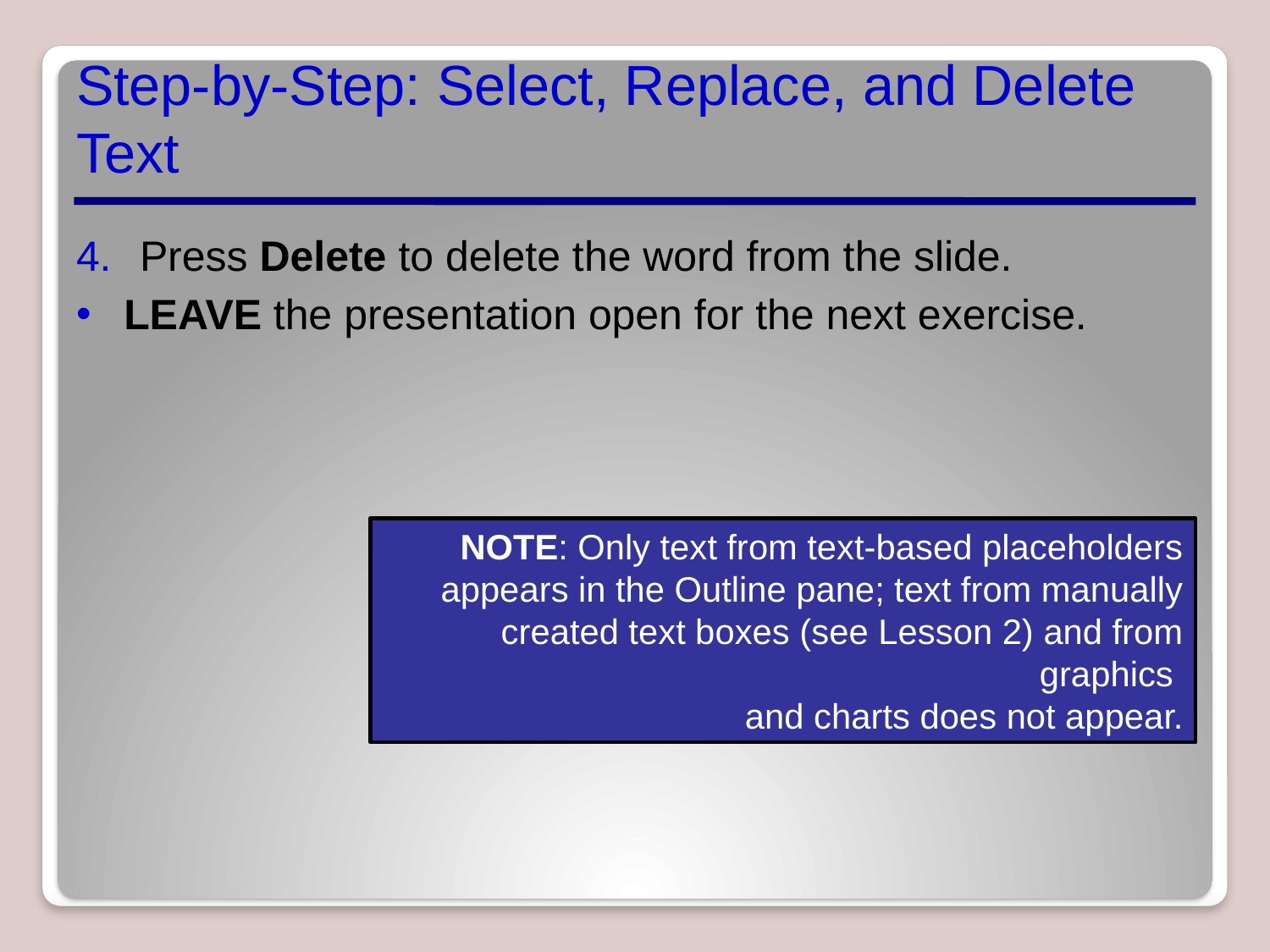

# Step-by-Step: Select, Replace, and Delete Text
Press Delete to delete the word from the slide.
LEAVE the presentation open for the next exercise.
NOTE: Only text from text-based placeholders appears in the Outline pane; text from manually created text boxes (see Lesson 2) and from graphics
and charts does not appear.